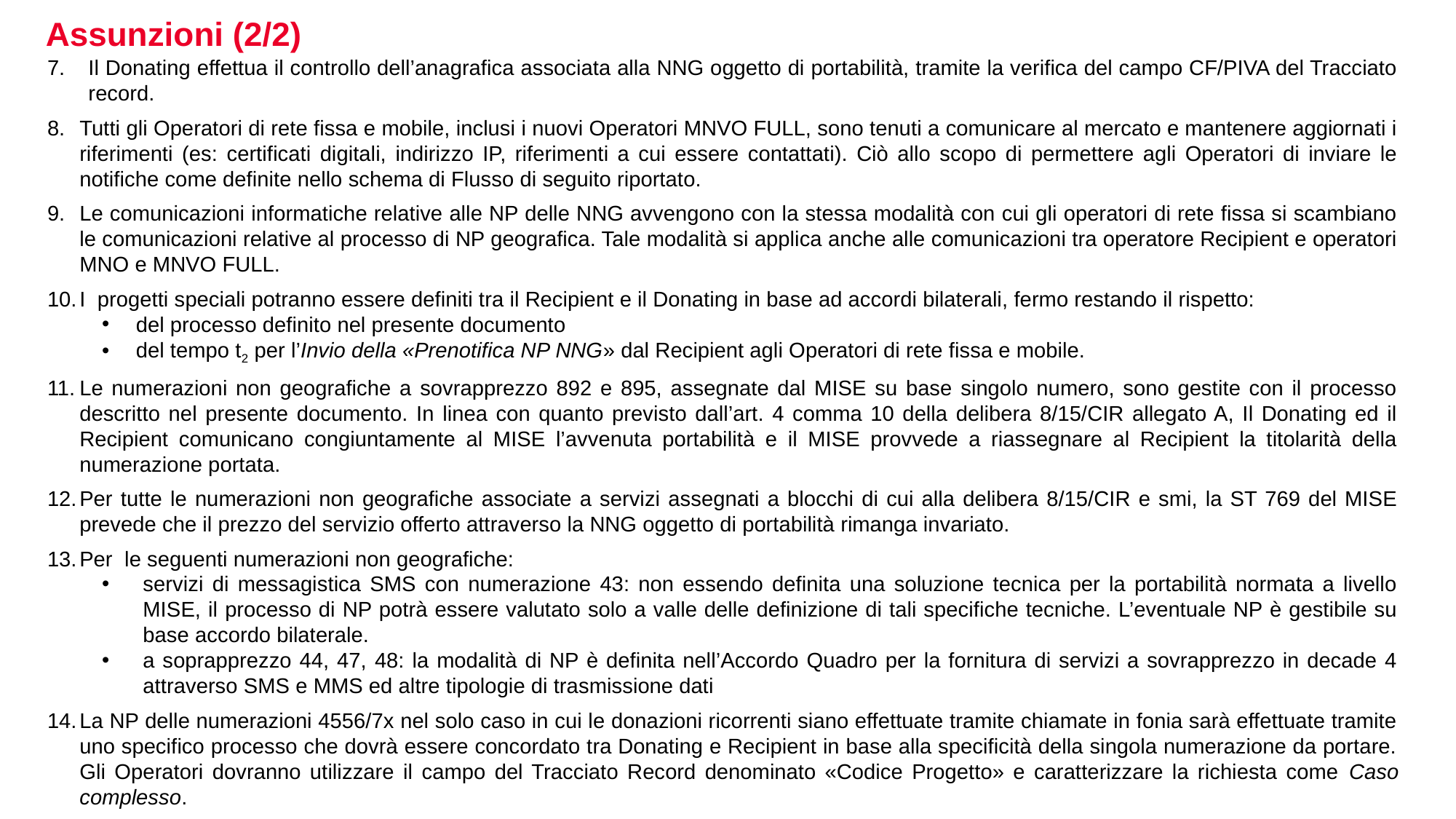

Assunzioni (2/2)
Il Donating effettua il controllo dell’anagrafica associata alla NNG oggetto di portabilità, tramite la verifica del campo CF/PIVA del Tracciato record.
Tutti gli Operatori di rete fissa e mobile, inclusi i nuovi Operatori MNVO FULL, sono tenuti a comunicare al mercato e mantenere aggiornati i riferimenti (es: certificati digitali, indirizzo IP, riferimenti a cui essere contattati). Ciò allo scopo di permettere agli Operatori di inviare le notifiche come definite nello schema di Flusso di seguito riportato.
Le comunicazioni informatiche relative alle NP delle NNG avvengono con la stessa modalità con cui gli operatori di rete fissa si scambiano le comunicazioni relative al processo di NP geografica. Tale modalità si applica anche alle comunicazioni tra operatore Recipient e operatori MNO e MNVO FULL.
I  progetti speciali potranno essere definiti tra il Recipient e il Donating in base ad accordi bilaterali, fermo restando il rispetto:
del processo definito nel presente documento
del tempo t2 per l’Invio della «Prenotifica NP NNG» dal Recipient agli Operatori di rete fissa e mobile.
Le numerazioni non geografiche a sovrapprezzo 892 e 895, assegnate dal MISE su base singolo numero, sono gestite con il processo descritto nel presente documento. In linea con quanto previsto dall’art. 4 comma 10 della delibera 8/15/CIR allegato A, Il Donating ed il Recipient comunicano congiuntamente al MISE l’avvenuta portabilità e il MISE provvede a riassegnare al Recipient la titolarità della numerazione portata.
Per tutte le numerazioni non geografiche associate a servizi assegnati a blocchi di cui alla delibera 8/15/CIR e smi, la ST 769 del MISE prevede che il prezzo del servizio offerto attraverso la NNG oggetto di portabilità rimanga invariato.
Per  le seguenti numerazioni non geografiche:
servizi di messagistica SMS con numerazione 43: non essendo definita una soluzione tecnica per la portabilità normata a livello MISE, il processo di NP potrà essere valutato solo a valle delle definizione di tali specifiche tecniche. L’eventuale NP è gestibile su base accordo bilaterale.
a soprapprezzo 44, 47, 48: la modalità di NP è definita nell’Accordo Quadro per la fornitura di servizi a sovrapprezzo in decade 4 attraverso SMS e MMS ed altre tipologie di trasmissione dati
La NP delle numerazioni 4556/7x nel solo caso in cui le donazioni ricorrenti siano effettuate tramite chiamate in fonia sarà effettuate tramite uno specifico processo che dovrà essere concordato tra Donating e Recipient in base alla specificità della singola numerazione da portare. Gli Operatori dovranno utilizzare il campo del Tracciato Record denominato «Codice Progetto» e caratterizzare la richiesta come Caso complesso.